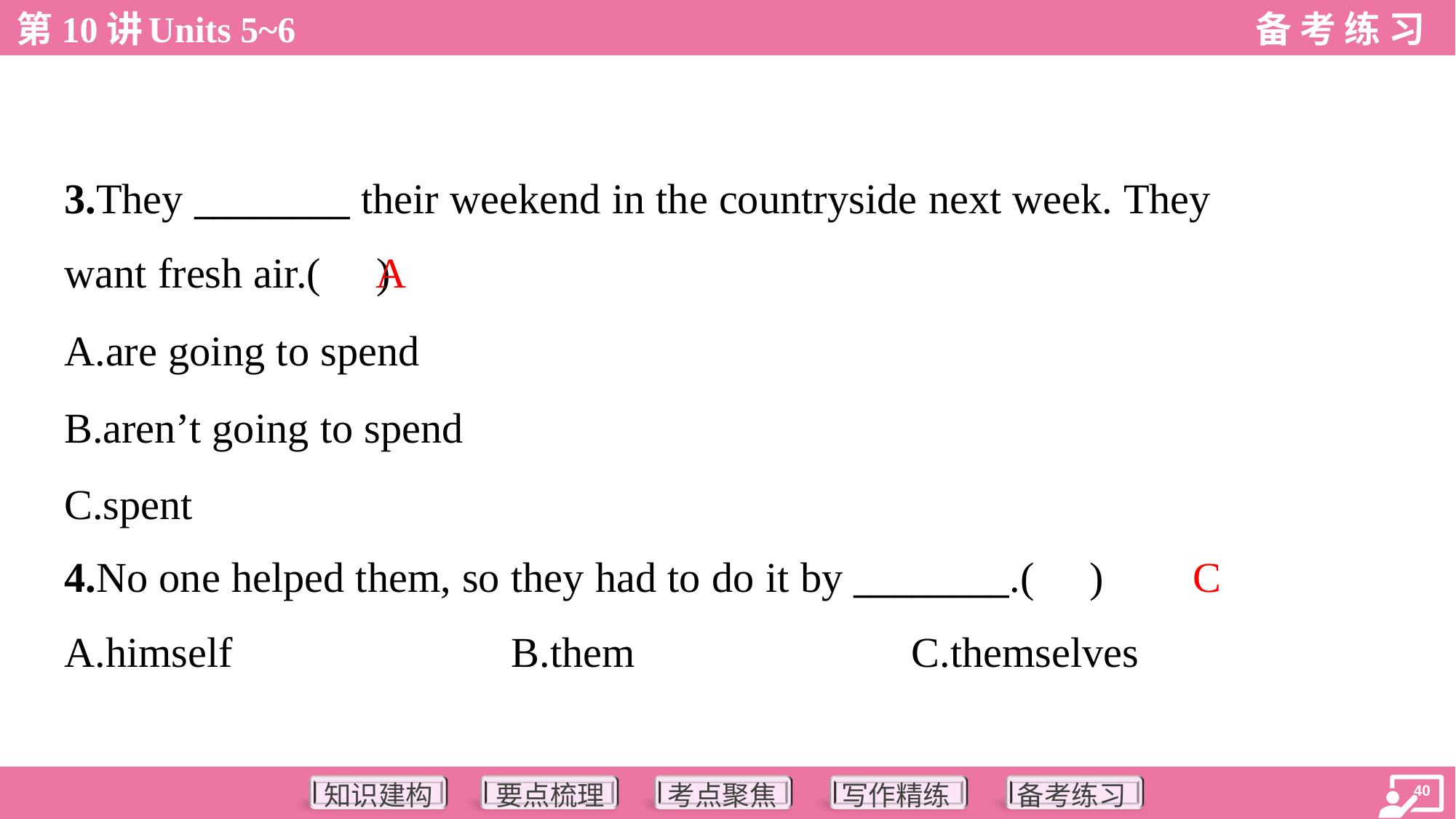

3.They ________ their weekend in the countryside next week. They
want fresh air.(     )
A
A.are going to spend
B.aren’t going to spend
C.spent
C
4.No one helped them, so they had to do it by ________.(     )
A.himself	B.them	C.themselves